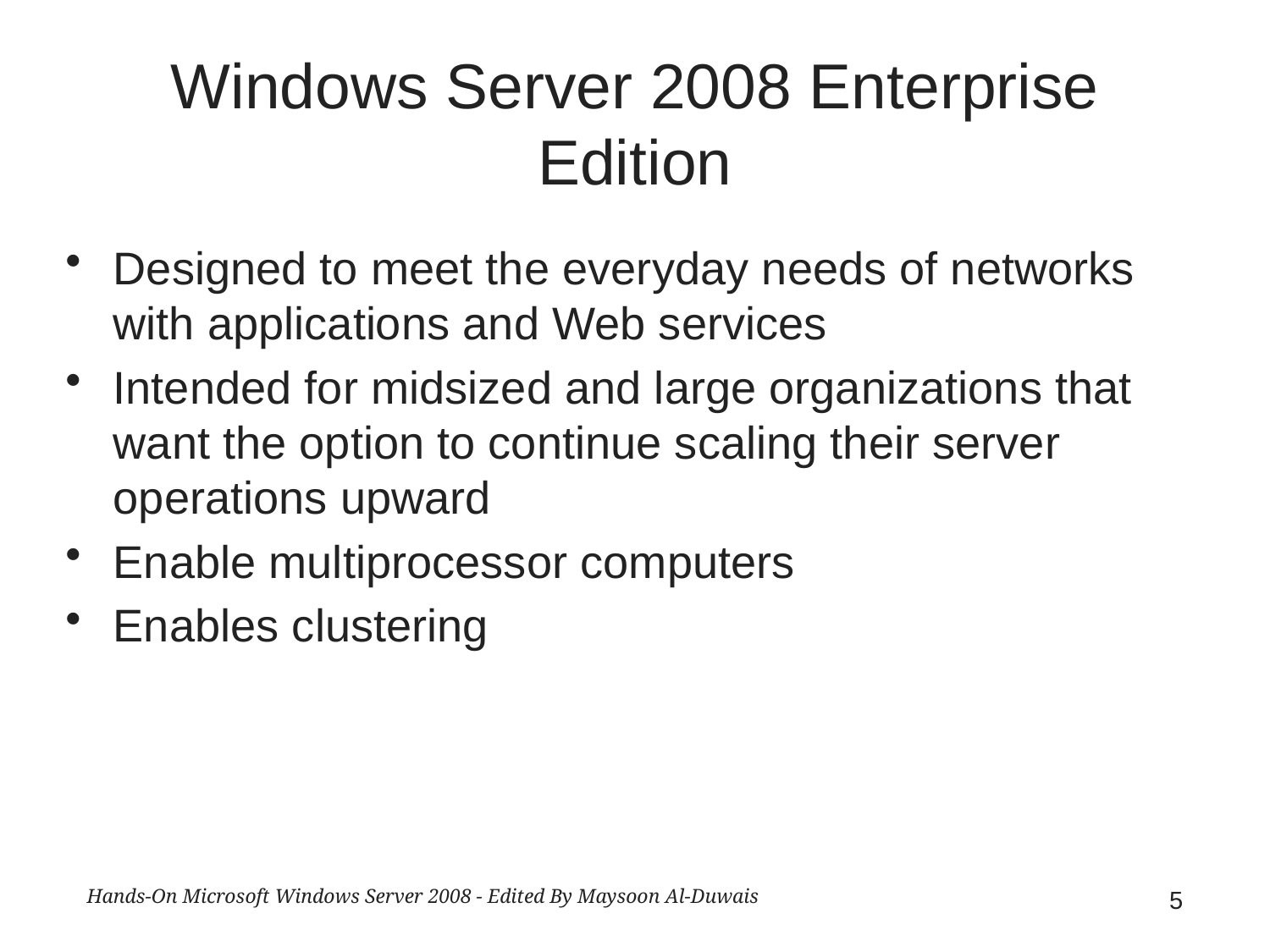

# Windows Server 2008 Enterprise Edition
Designed to meet the everyday needs of networks with applications and Web services
Intended for midsized and large organizations that want the option to continue scaling their server operations upward
Enable multiprocessor computers
Enables clustering
Hands-On Microsoft Windows Server 2008 - Edited By Maysoon Al-Duwais
5